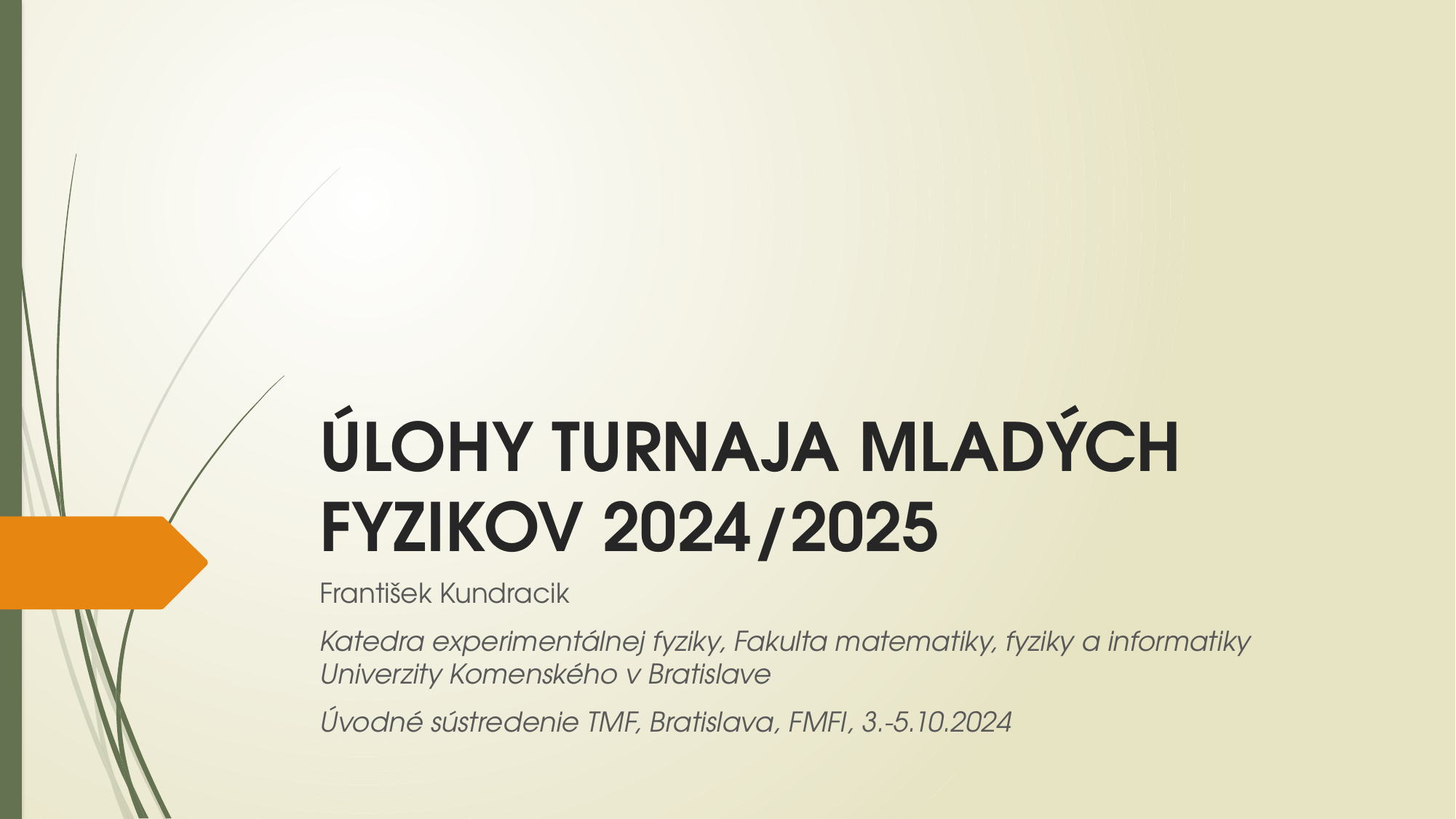

# Úlohy TurnajA mladých fyzikov 2024/2025
František Kundracik
Katedra experimentálnej fyziky, Fakulta matematiky, fyziky a informatiky Univerzity Komenského v Bratislave
Úvodné sústredenie TMF, Bratislava, FMFI, 3.-5.10.2024